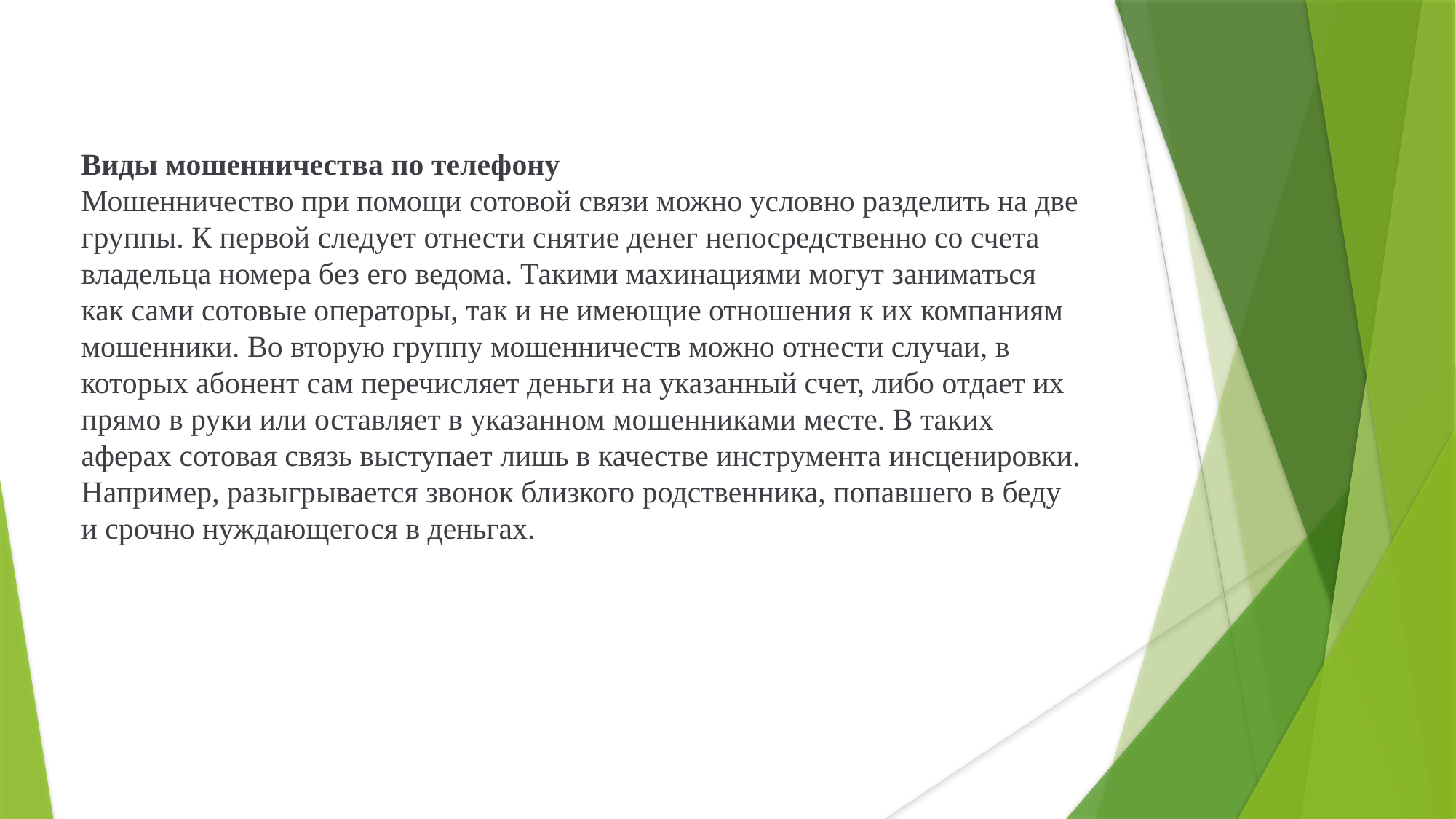

Виды мошенничества по телефону
Мошенничество при помощи сотовой связи можно условно разделить на две группы. К первой следует отнести снятие денег непосредственно со счета владельца номера без его ведома. Такими махинациями могут заниматься как сами сотовые операторы, так и не имеющие отношения к их компаниям мошенники. Во вторую группу мошенничеств можно отнести случаи, в которых абонент сам перечисляет деньги на указанный счет, либо отдает их прямо в руки или оставляет в указанном мошенниками месте. В таких аферах сотовая связь выступает лишь в качестве инструмента инсценировки. Например, разыгрывается звонок близкого родственника, попавшего в беду и срочно нуждающегося в деньгах.